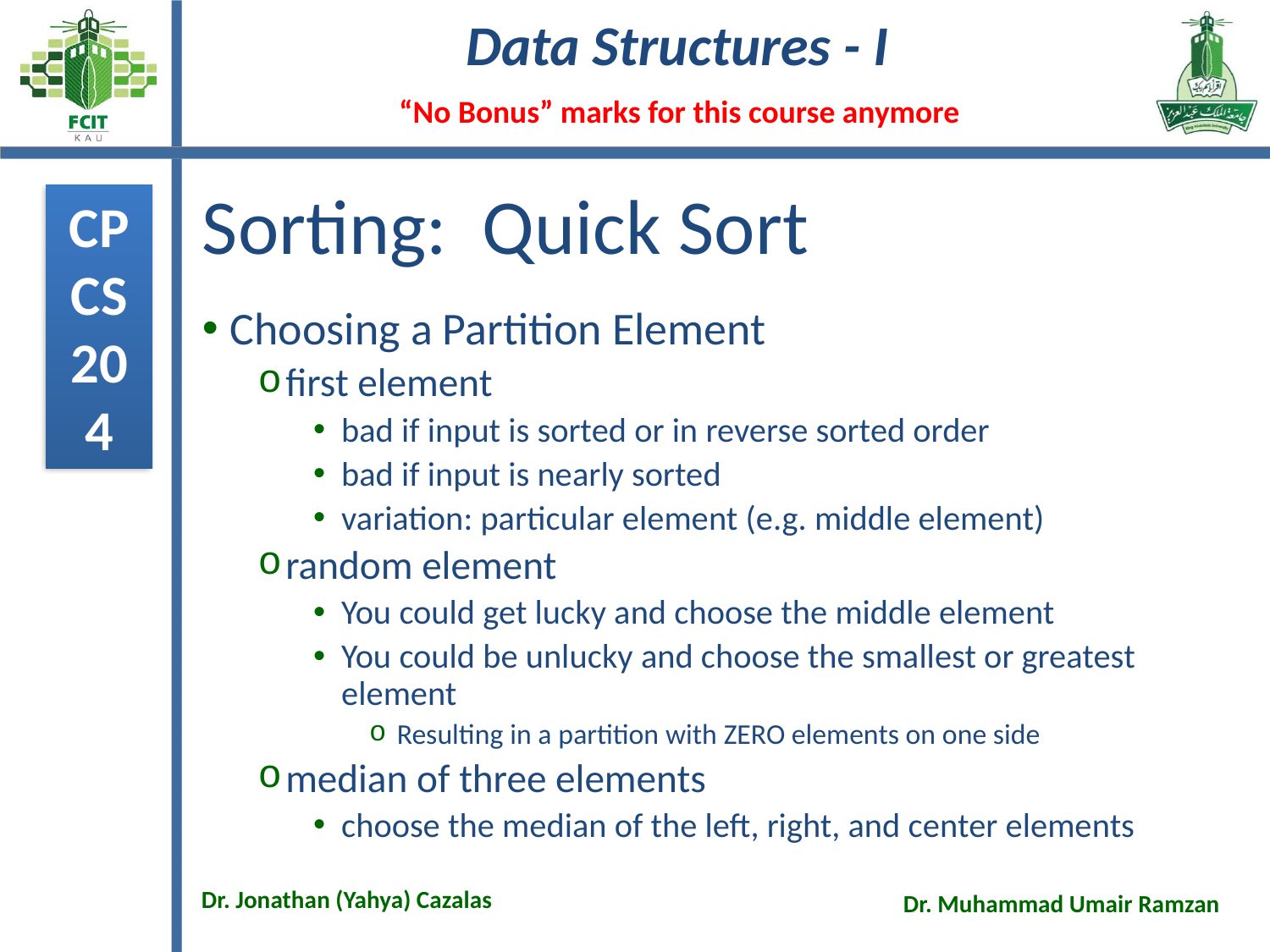

# Sorting:  Quick Sort
Choosing a Partition Element
first element
bad if input is sorted or in reverse sorted order
bad if input is nearly sorted
variation: particular element (e.g. middle element)
random element
You could get lucky and choose the middle element
You could be unlucky and choose the smallest or greatest element
Resulting in a partition with ZERO elements on one side
median of three elements
choose the median of the left, right, and center elements